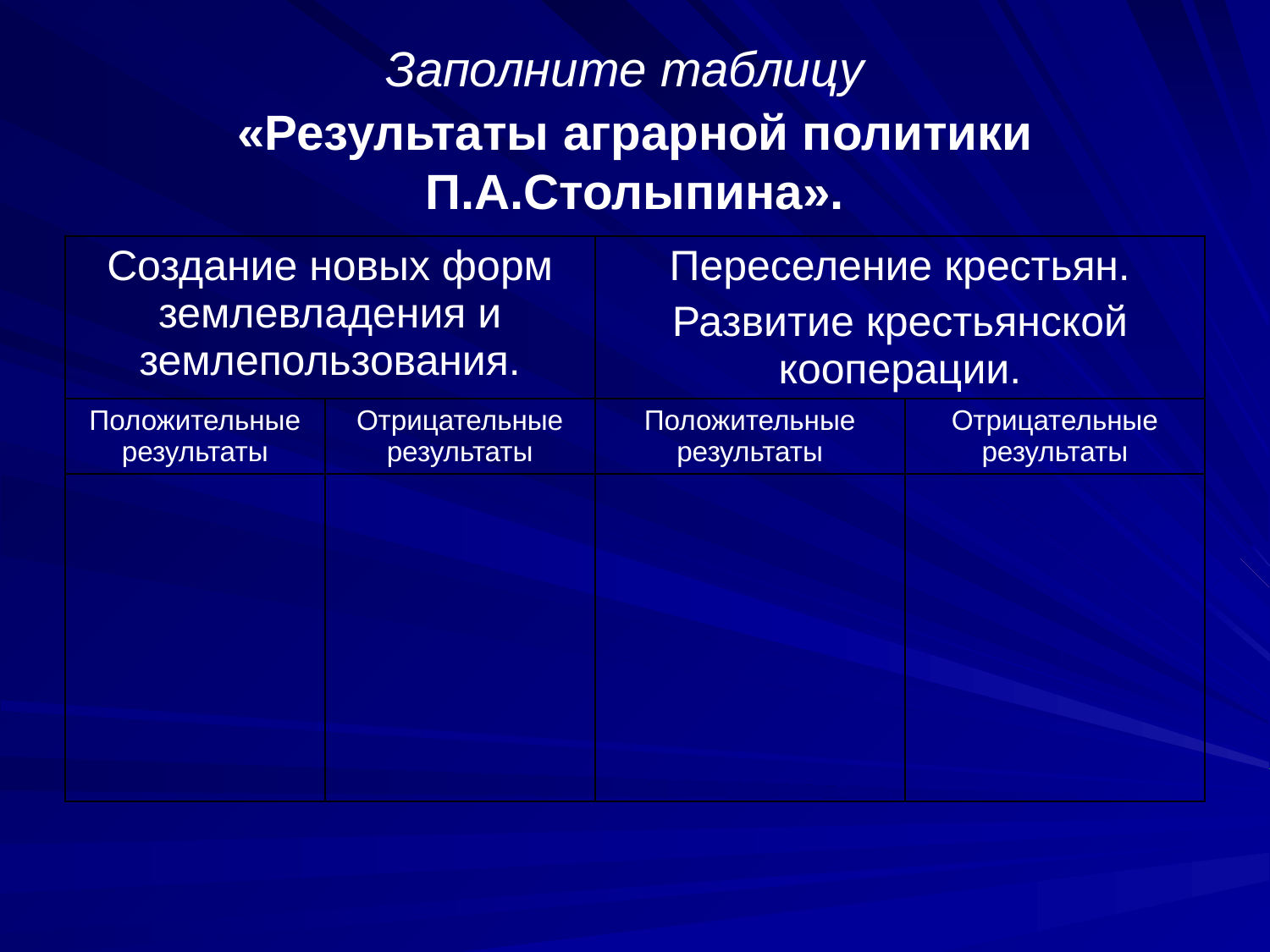

# Заполните таблицу «Результаты аграрной политики П.А.Столыпина».
| Создание новых форм землевладения и землепользования. |  | Переселение крестьян. Развитие крестьянской кооперации. |  |
| --- | --- | --- | --- |
| Положительные результаты | Отрицательные результаты | Положительные результаты | Отрицательные результаты |
|  |  |  |  |